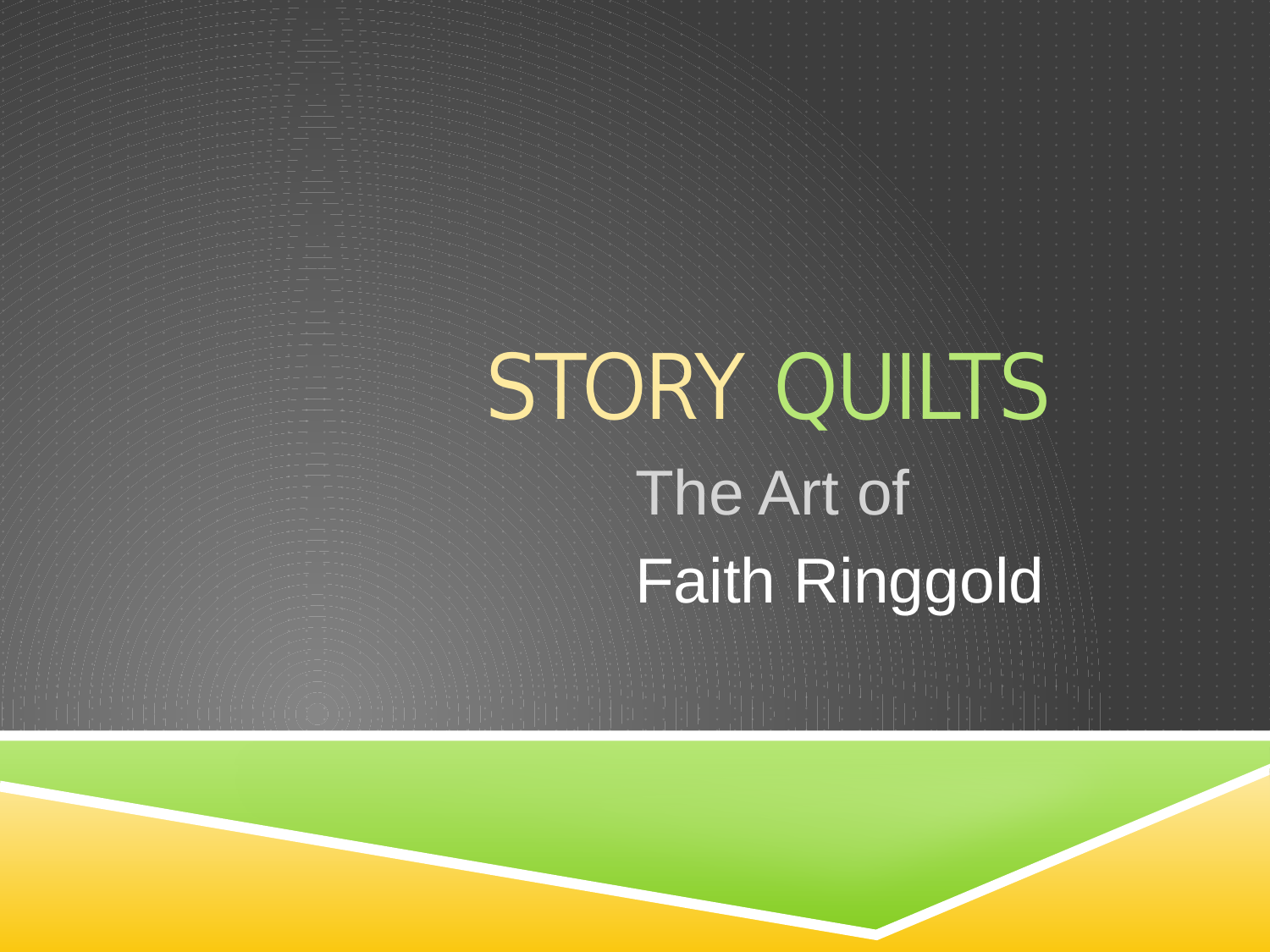

# Story quilts
The Art of
Faith Ringgold